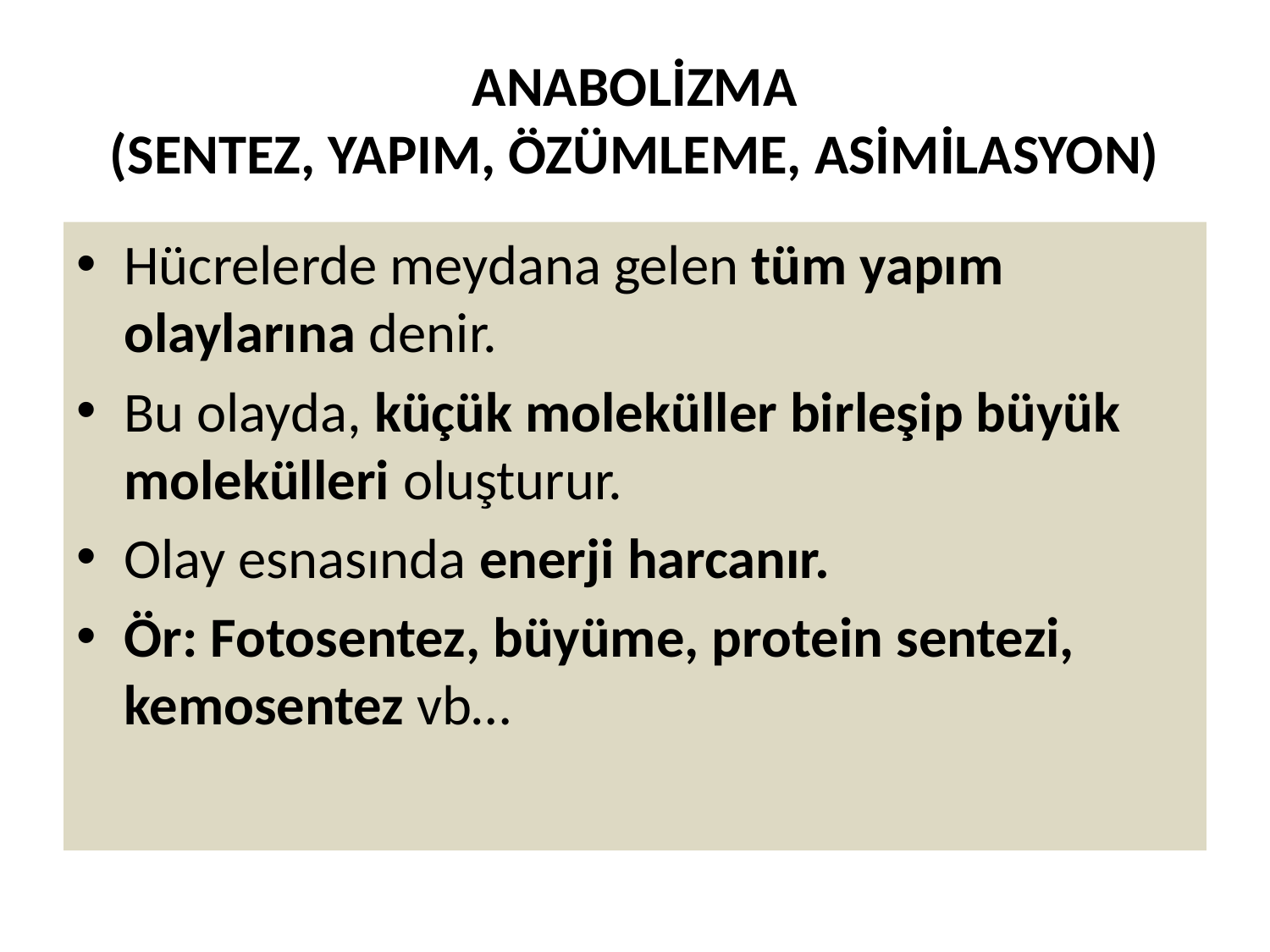

# ANABOLİZMA (SENTEZ, YAPIM, ÖZÜMLEME, ASİMİLASYON)
Hücrelerde meydana gelen tüm yapım olaylarına denir.
Bu olayda, küçük moleküller birleşip büyük molekülleri oluşturur.
Olay esnasında enerji harcanır.
Ör: Fotosentez, büyüme, protein sentezi, kemosentez vb…